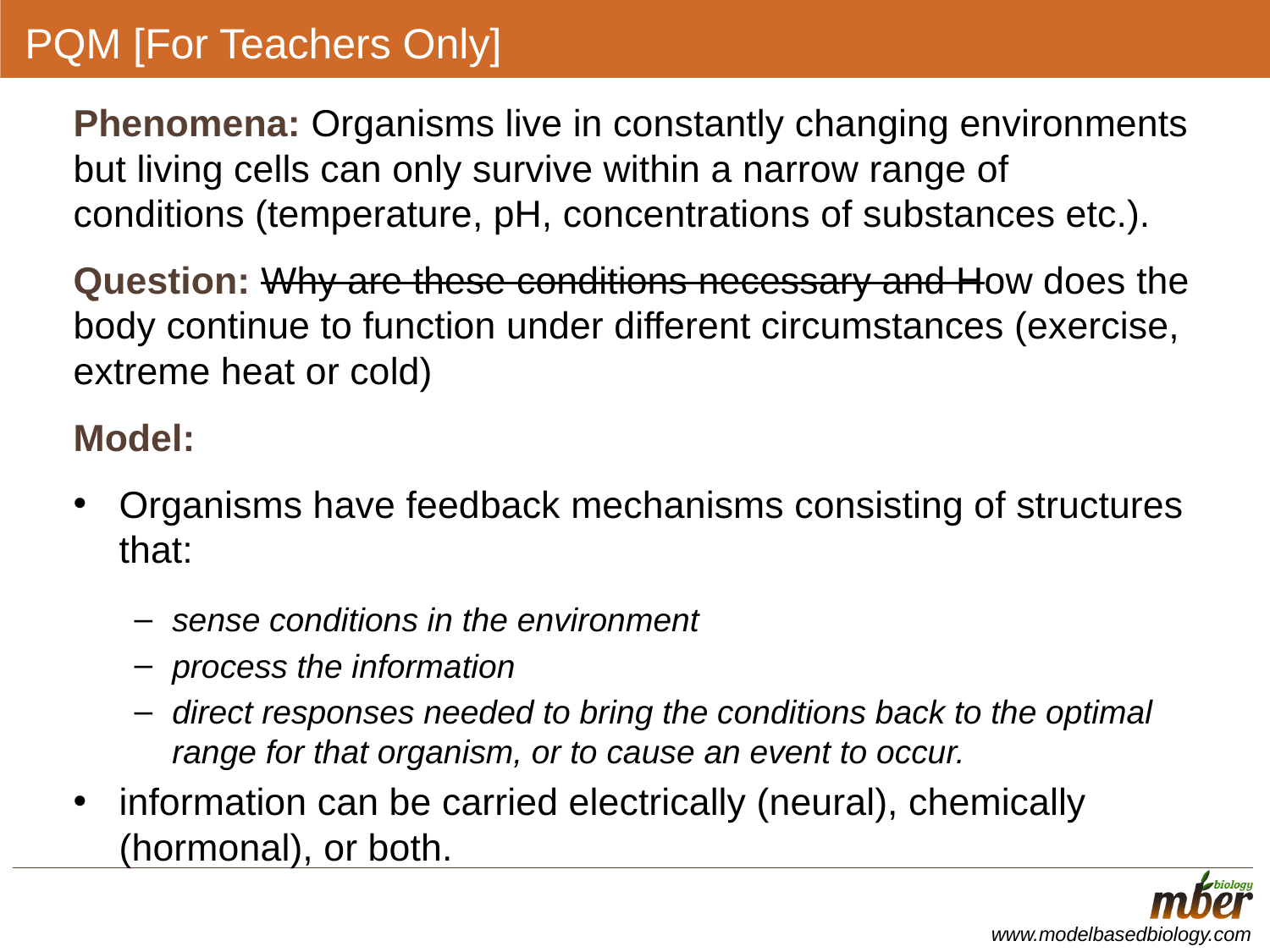

# PQM [For Teachers Only]
Phenomena: Organisms live in constantly changing environments but living cells can only survive within a narrow range of conditions (temperature, pH, concentrations of substances etc.).
Question: Why are these conditions necessary and How does the body continue to function under different circumstances (exercise, extreme heat or cold)
Model:
Organisms have feedback mechanisms consisting of structures that:
sense conditions in the environment
process the information
direct responses needed to bring the conditions back to the optimal range for that organism, or to cause an event to occur.
information can be carried electrically (neural), chemically (hormonal), or both.